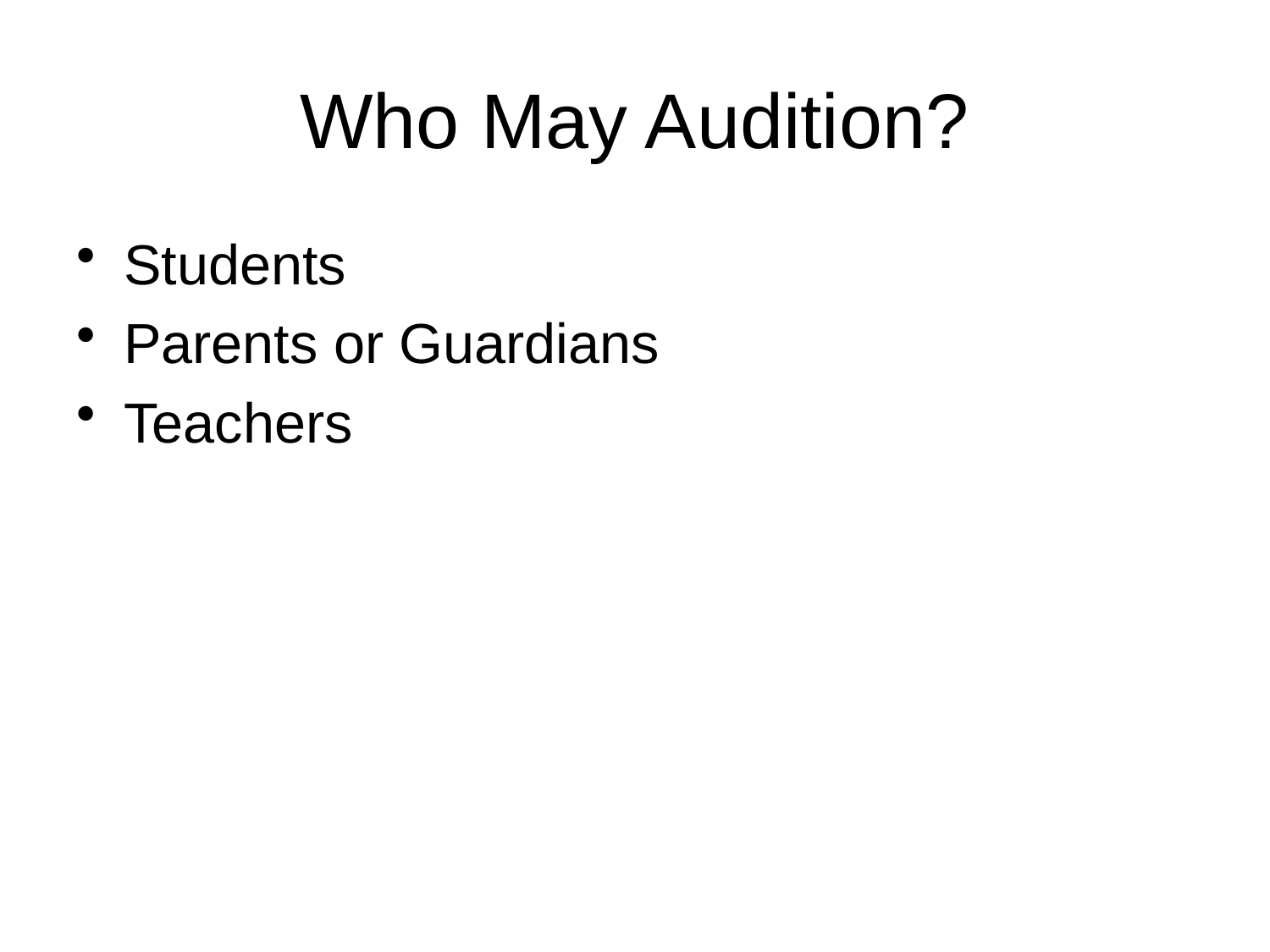

# Who May Audition?
Students
Parents or Guardians
Teachers